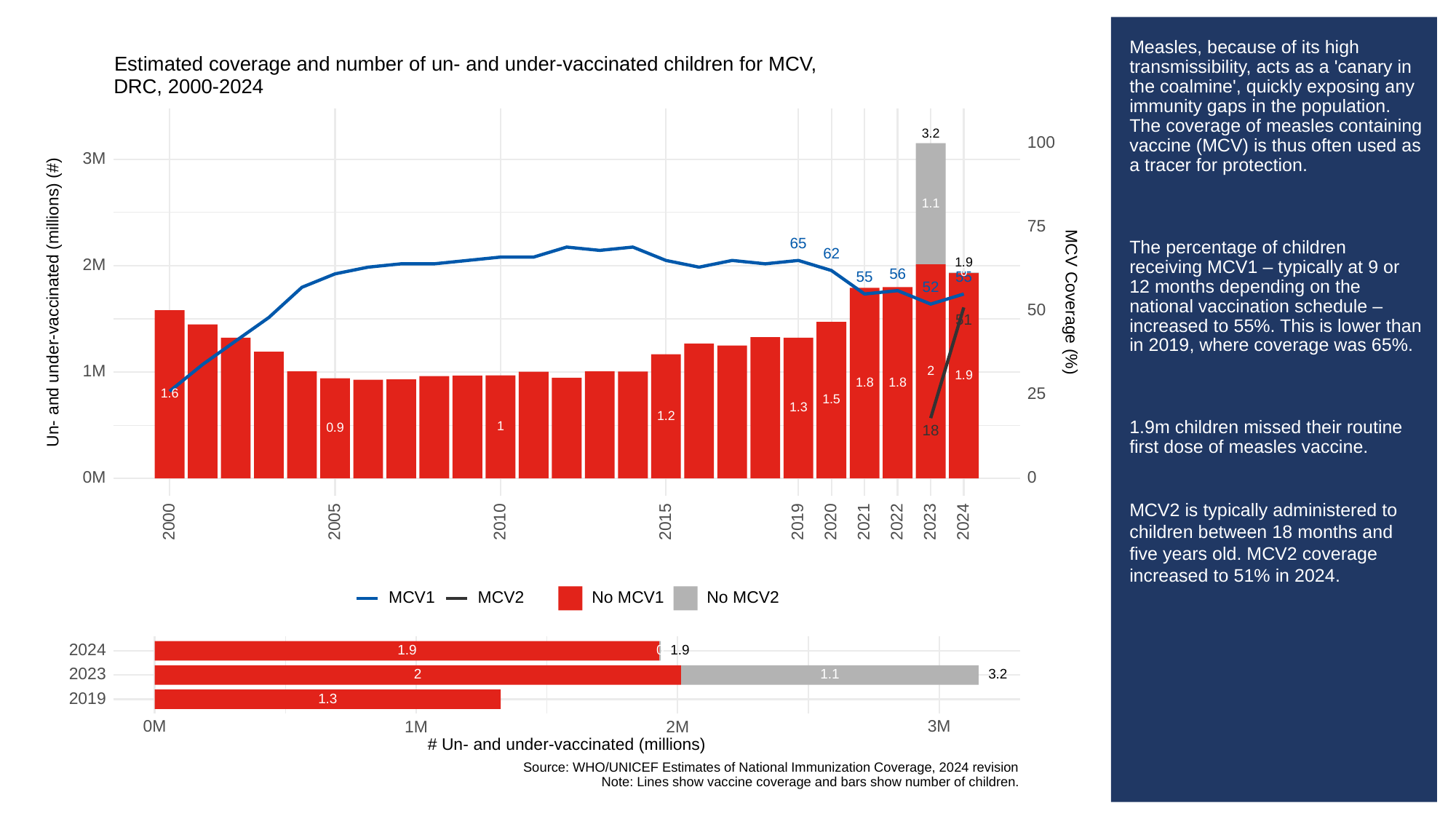

# Measles, because of its high transmissibility, acts as a 'canary in the coalmine', quickly exposing any immunity gaps in the population. The coverage of measles containing vaccine (MCV) is thus often used as a tracer for protection.

The percentage of children receiving MCV1 – typically at 9 or 12 months depending on the national vaccination schedule – increased to 55%. This is lower than in 2019, where coverage was 65%.

1.9m children missed their routine first dose of measles vaccine.

MCV2 is typically administered to children between 18 months and five years old. MCV2 coverage increased to 51% in 2024.

Estimated coverage and number of un- and under-vaccinated children for MCV,
DRC, 2000-2024

3.2
100

3M

1.1

75
65

62
1.9
2M

0
56
55
55

52

Un- and under-vaccinated (millions) (#)
MCV Coverage (%)
50

51

1M
2
1.9

1.8

1.8

25
1.6
1.5
1.3
1.2
1
0.9

18
0M
0

2023
2000
2005
2010
2015
2019
2020
2021
2022
2024

MCV1
MCV2
No MCV1
No MCV2

2024
1.9
0
1.9

2023
3.2
2
1.1

2019
1.3

3M
0M
1M
2M
# Un- and under-vaccinated (millions)
Source: WHO/UNICEF Estimates of National Immunization Coverage, 2024 revision
Note: Lines show vaccine coverage and bars show number of children.